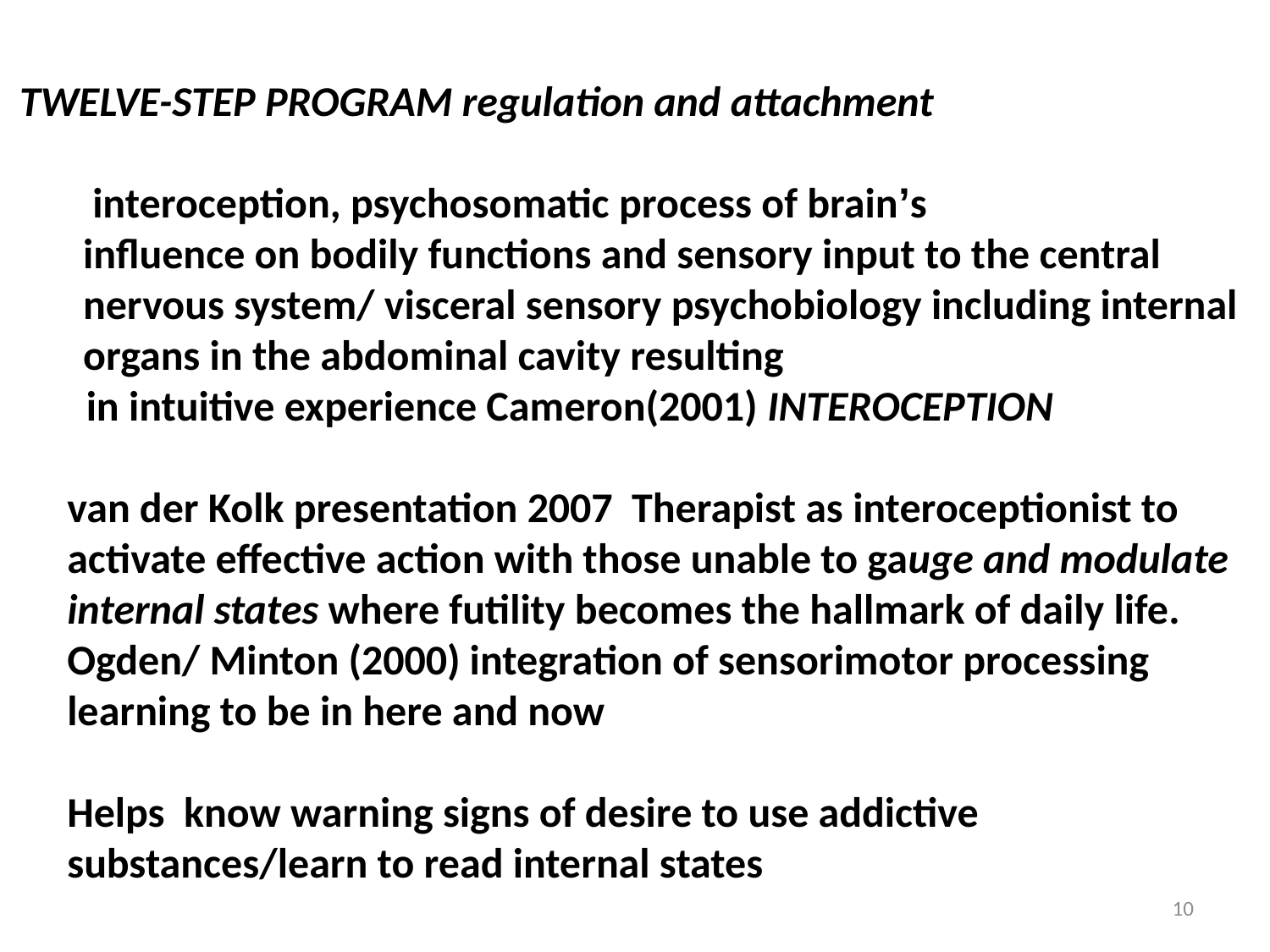

TWELVE-STEP PROGRAM regulation and attachment

 interoception, psychosomatic process of brain’s
influence on bodily functions and sensory input to the central nervous system/ visceral sensory psychobiology including internal organs in the abdominal cavity resulting
       in intuitive experience Cameron(2001) INTEROCEPTION

van der Kolk presentation 2007  Therapist as interoceptionist to activate effective action with those unable to gauge and modulate internal states where futility becomes the hallmark of daily life. Ogden/ Minton (2000) integration of sensorimotor processing learning to be in here and now

Helps  know warning signs of desire to use addictive substances/learn to read internal states
10